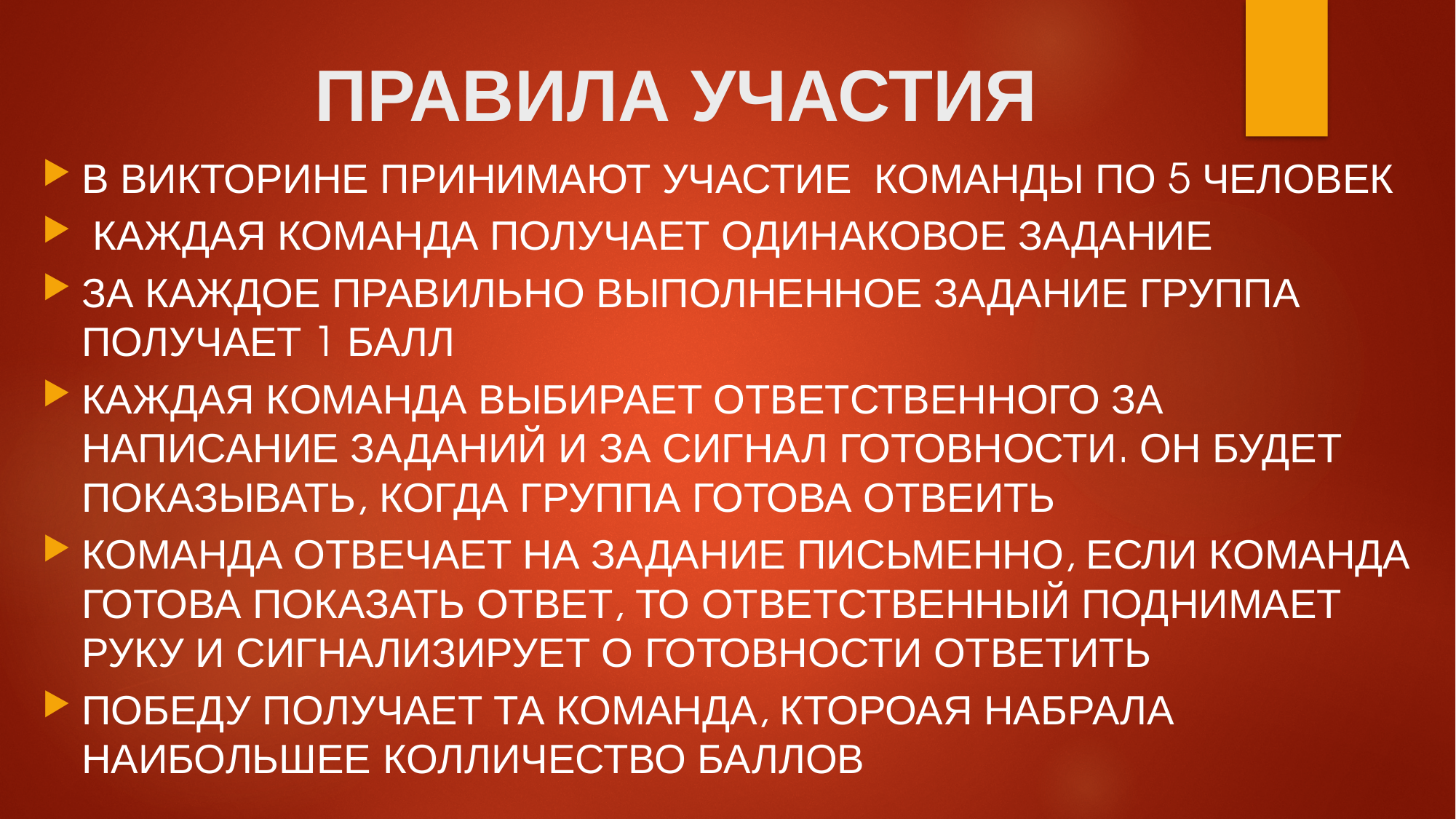

# ПРАВИЛА УЧАСТИЯ
В ВИКТОРИНЕ ПРИНИМАЮТ УЧАСТИЕ  КОМАНДЫ ПО 5 ЧЕЛОВЕК
 КАЖДАЯ КОМАНДА ПОЛУЧАЕТ ОДИНАКОВОЕ ЗАДАНИЕ
ЗА КАЖДОЕ ПРАВИЛЬНО ВЫПОЛНЕННОЕ ЗАДАНИЕ ГРУППА ПОЛУЧАЕТ 1 БАЛЛ
КАЖДАЯ КОМАНДА ВЫБИРАЕТ ОТВЕТСТВЕННОГО ЗА НАПИСАНИЕ ЗАДАНИЙ И ЗА СИГНАЛ ГОТОВНОСТИ. ОН БУДЕТ ПОКАЗЫВАТЬ, КОГДА ГРУППА ГОТОВА ОТВЕИТЬ
КОМАНДА ОТВЕЧАЕТ НА ЗАДАНИЕ ПИСЬМЕННО, ЕСЛИ КОМАНДА ГОТОВА ПОКАЗАТЬ ОТВЕТ, ТО ОТВЕТСТВЕННЫЙ ПОДНИМАЕТ РУКУ И СИГНАЛИЗИРУЕТ О ГОТОВНОСТИ ОТВЕТИТЬ
ПОБЕДУ ПОЛУЧАЕТ ТА КОМАНДА, КТОРОАЯ НАБРАЛА НАИБОЛЬШЕЕ КОЛЛИЧЕСТВО БАЛЛОВ